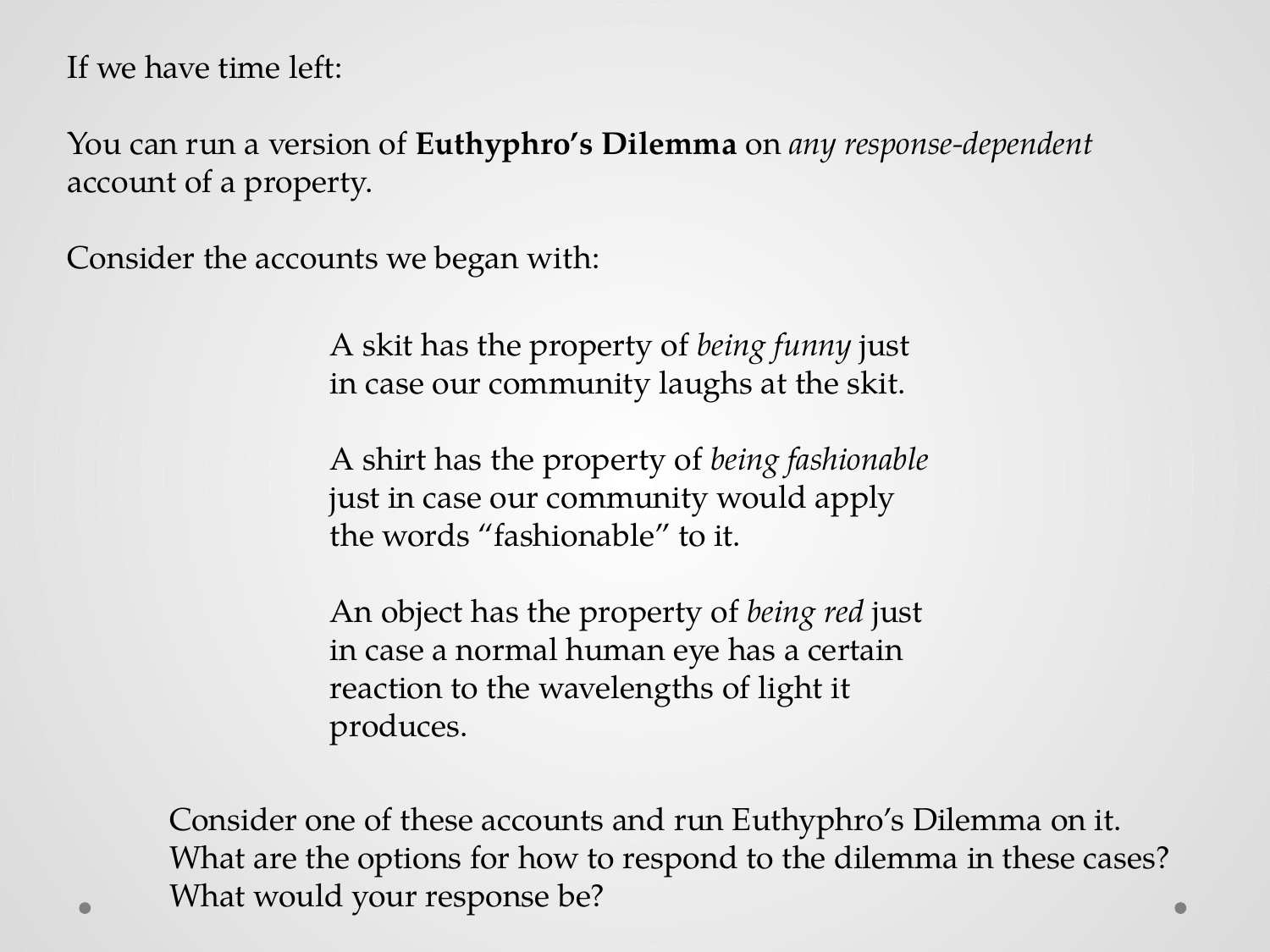

If we have time left:

You can run a version of Euthyphro’s Dilemma on any response-dependent account of a property.

Consider the accounts we began with:
A skit has the property of being funny just in case our community laughs at the skit.

A shirt has the property of being fashionable just in case our community would apply the words “fashionable” to it.

An object has the property of being red just in case a normal human eye has a certain reaction to the wavelengths of light it produces.
Consider one of these accounts and run Euthyphro’s Dilemma on it.
What are the options for how to respond to the dilemma in these cases?
What would your response be?